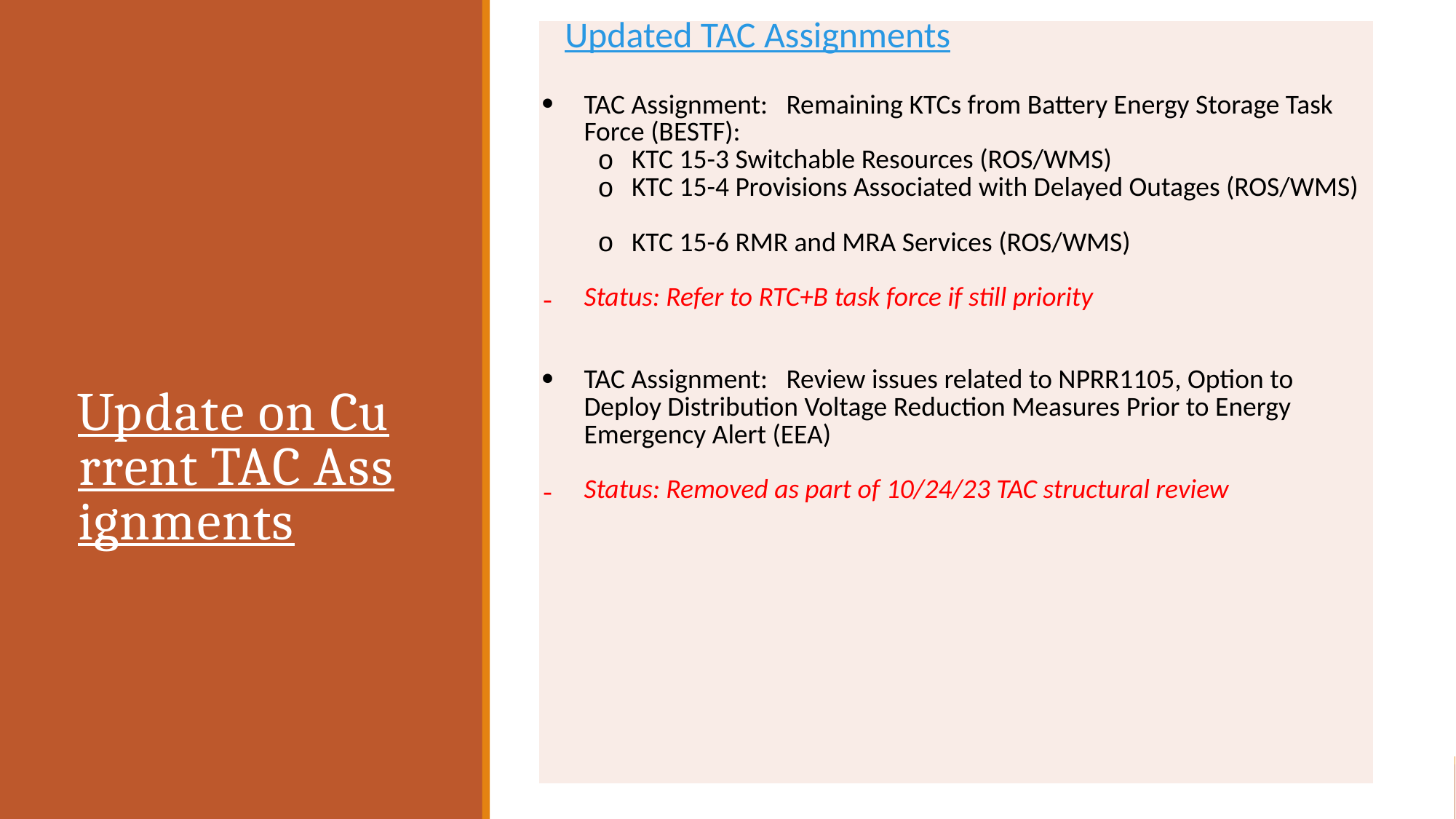

| Updated TAC Assignments TAC Assignment: Remaining KTCs from Battery Energy Storage Task Force (BESTF): KTC 15-3 Switchable Resources (ROS/WMS) KTC 15-4 Provisions Associated with Delayed Outages (ROS/WMS) KTC 15-6 RMR and MRA Services (ROS/WMS)   Status: Refer to RTC+B task force if still priority   TAC Assignment: Review issues related to NPRR1105, Option to Deploy Distribution Voltage Reduction Measures Prior to Energy Emergency Alert (EEA)   Status: Removed as part of 10/24/23 TAC structural review |
| --- |
# Update on Current TAC Assignments